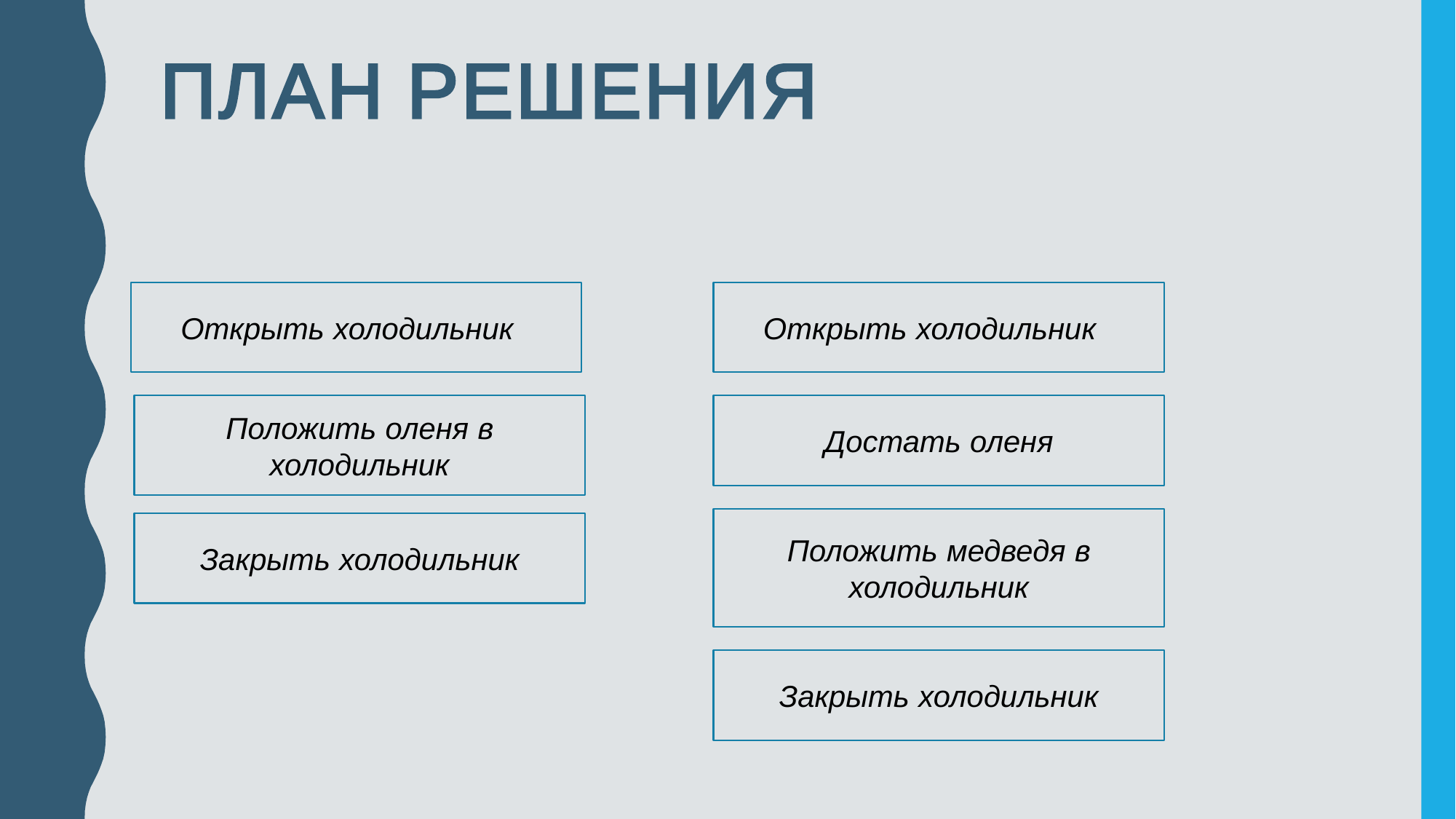

# план решения
Открыть холодильник
Открыть холодильник
Положить оленя в холодильник
Достать оленя
Положить медведя в холодильник
Закрыть холодильник
Закрыть холодильник